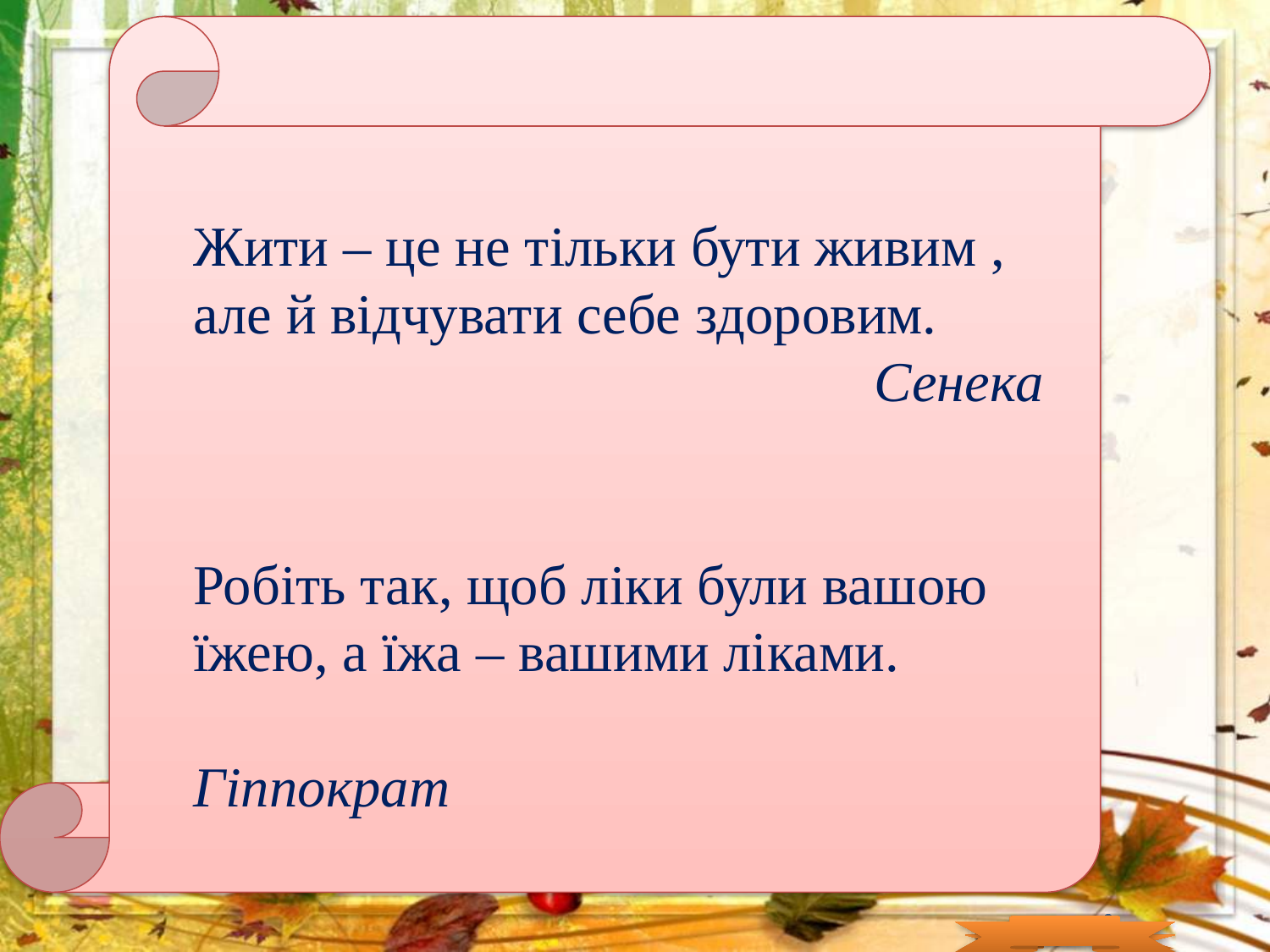

Жити – це не тільки бути живим , але й відчувати себе здоровим.
                                                Сенека

Робіть так, щоб ліки були вашою їжею, а їжа – вашими ліками.
                                             Гіппократ